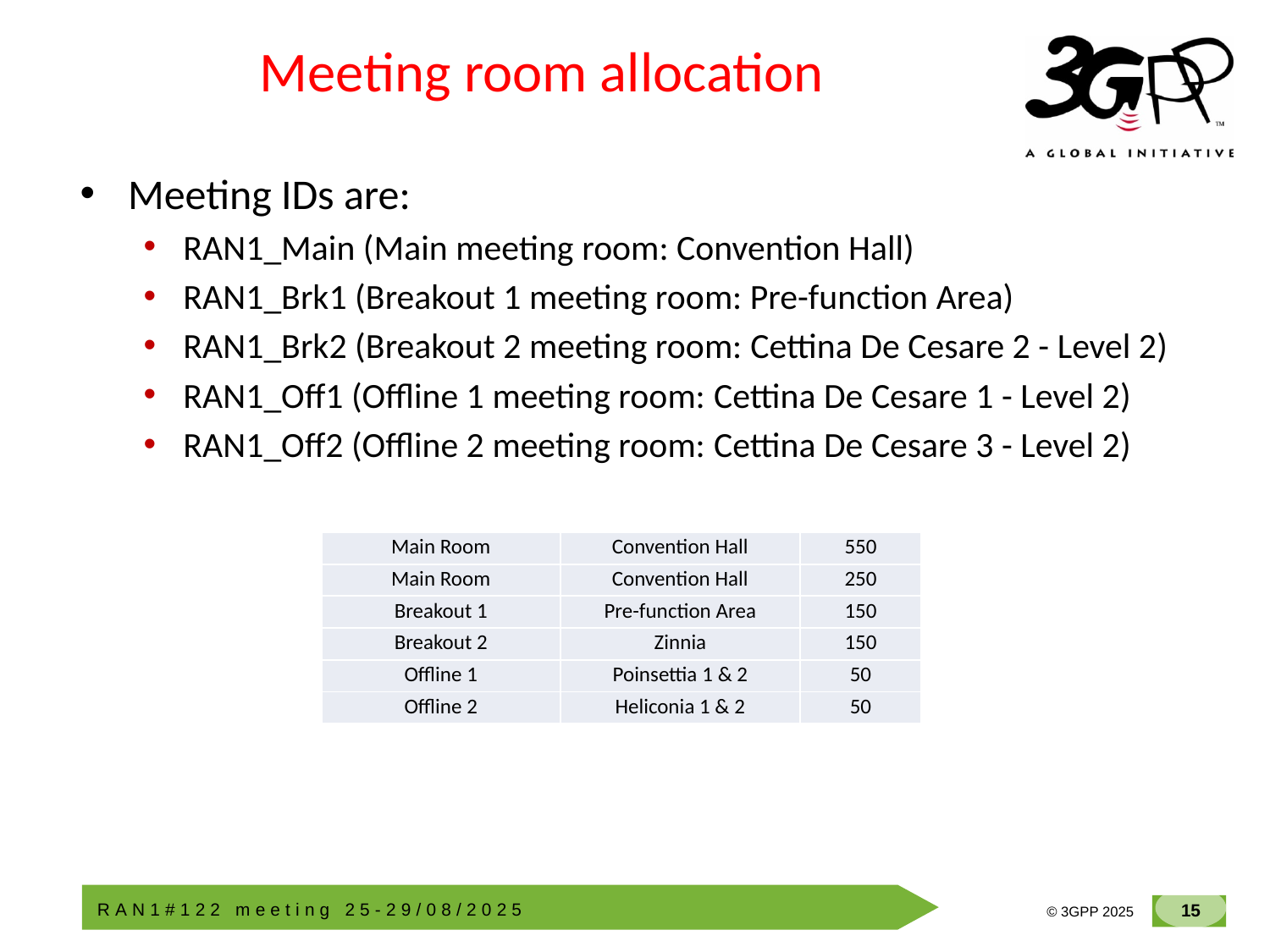

# Meeting room allocation
Meeting IDs are:
RAN1_Main (Main meeting room: Convention Hall)
RAN1_Brk1 (Breakout 1 meeting room: Pre-function Area)
RAN1_Brk2 (Breakout 2 meeting room: Cettina De Cesare 2 - Level 2)
RAN1_Off1 (Offline 1 meeting room: Cettina De Cesare 1 - Level 2)
RAN1_Off2 (Offline 2 meeting room: Cettina De Cesare 3 - Level 2)

| Main Room | Convention Hall | 550 |
| --- | --- | --- |
| Main Room | Convention Hall | 250 |
| Breakout 1 | Pre-function Area | 150 |
| Breakout 2 | Zinnia | 150 |
| Offline 1 | Poinsettia 1 & 2 | 50 |
| Offline 2 | Heliconia 1 & 2 | 50 |